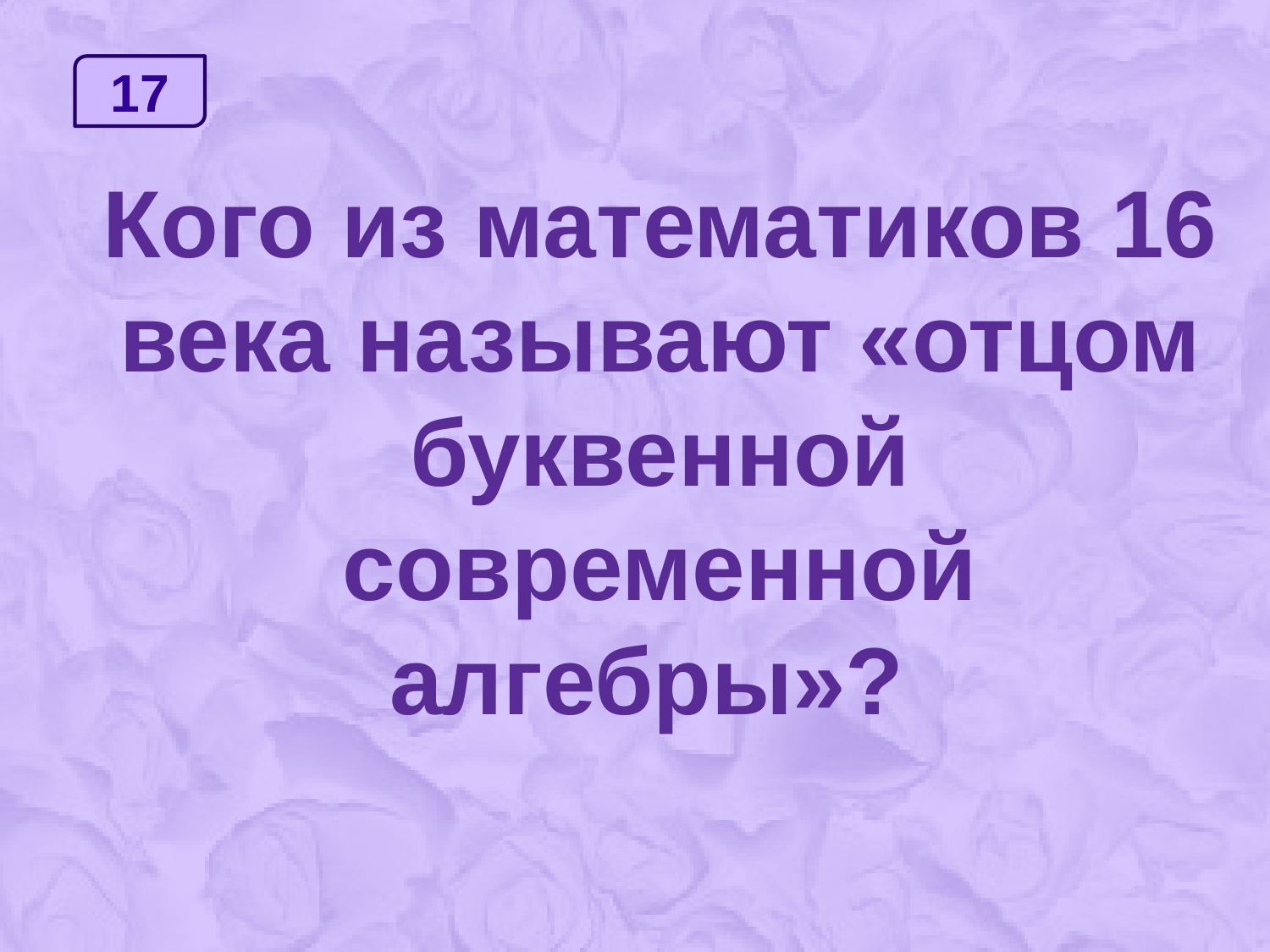

17
Кого из математиков 16 века называют «отцом буквенной современной алгебры»?